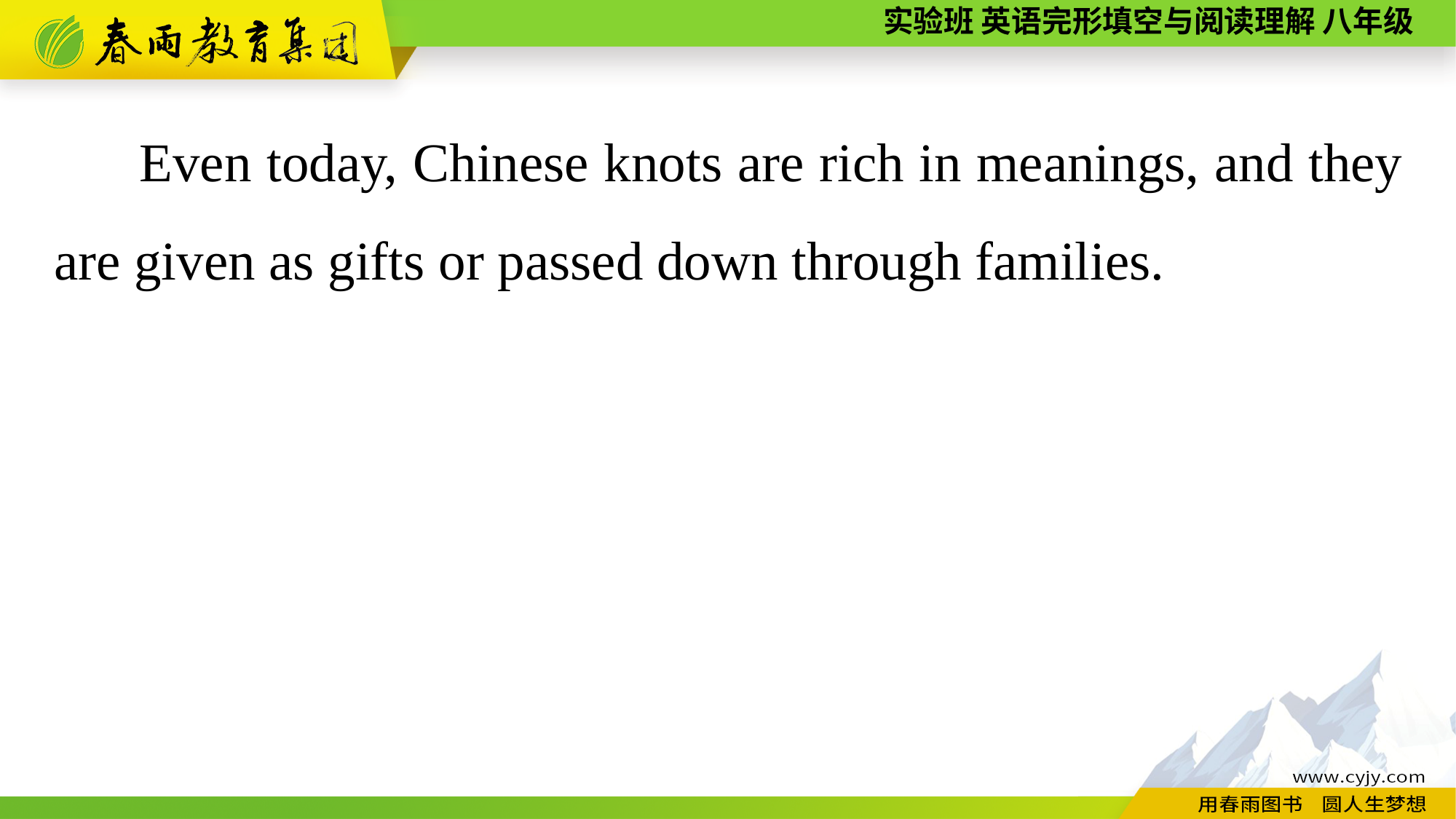

Even today, Chinese knots are rich in meanings, and they are given as gifts or passed down through families.